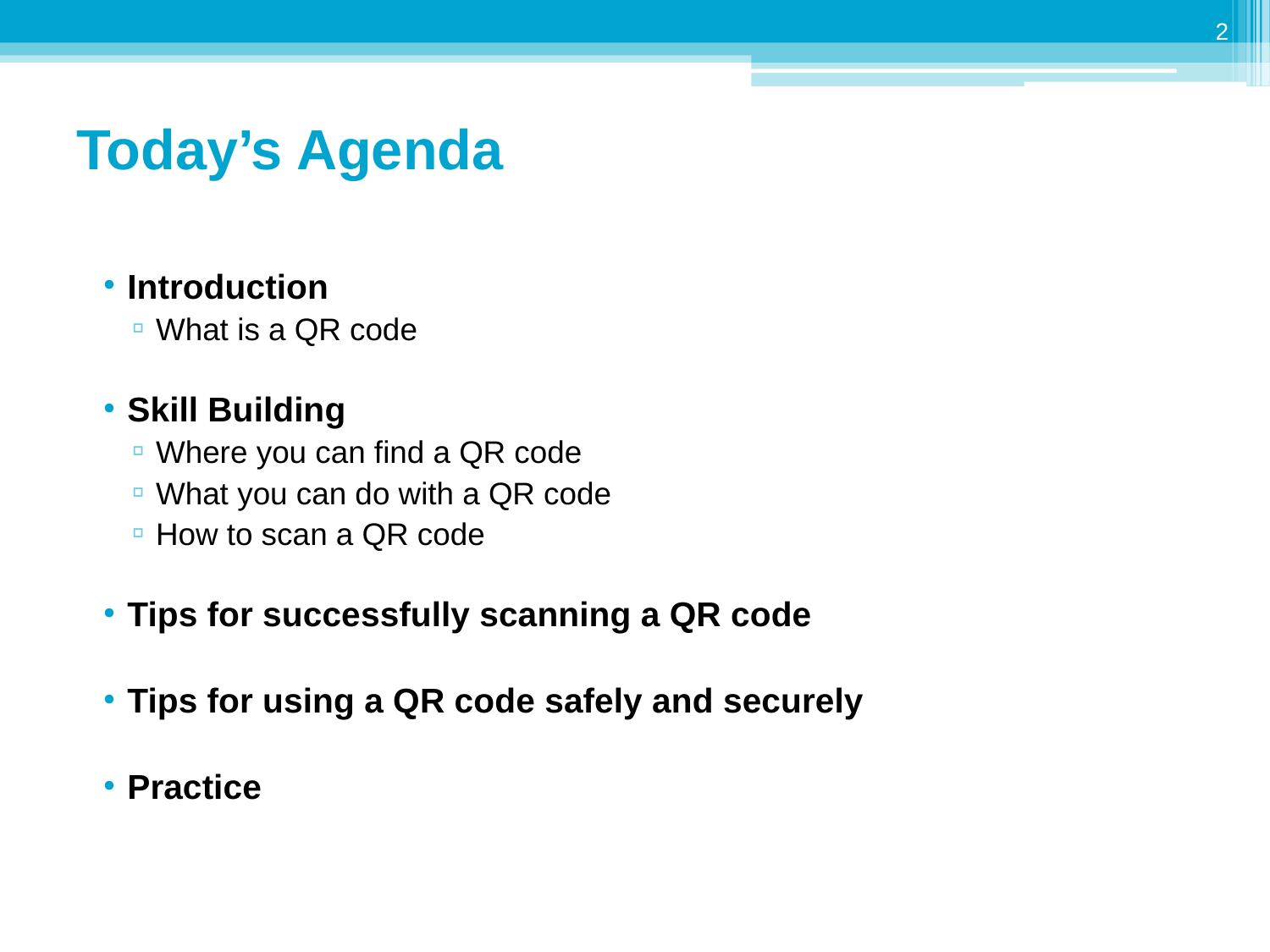

2
# Today’s Agenda

Introduction
What is a QR code
Skill Building
Where you can find a QR code
What you can do with a QR code
How to scan a QR code
Tips for successfully scanning a QR code
Tips for using a QR code safely and securely
Practice